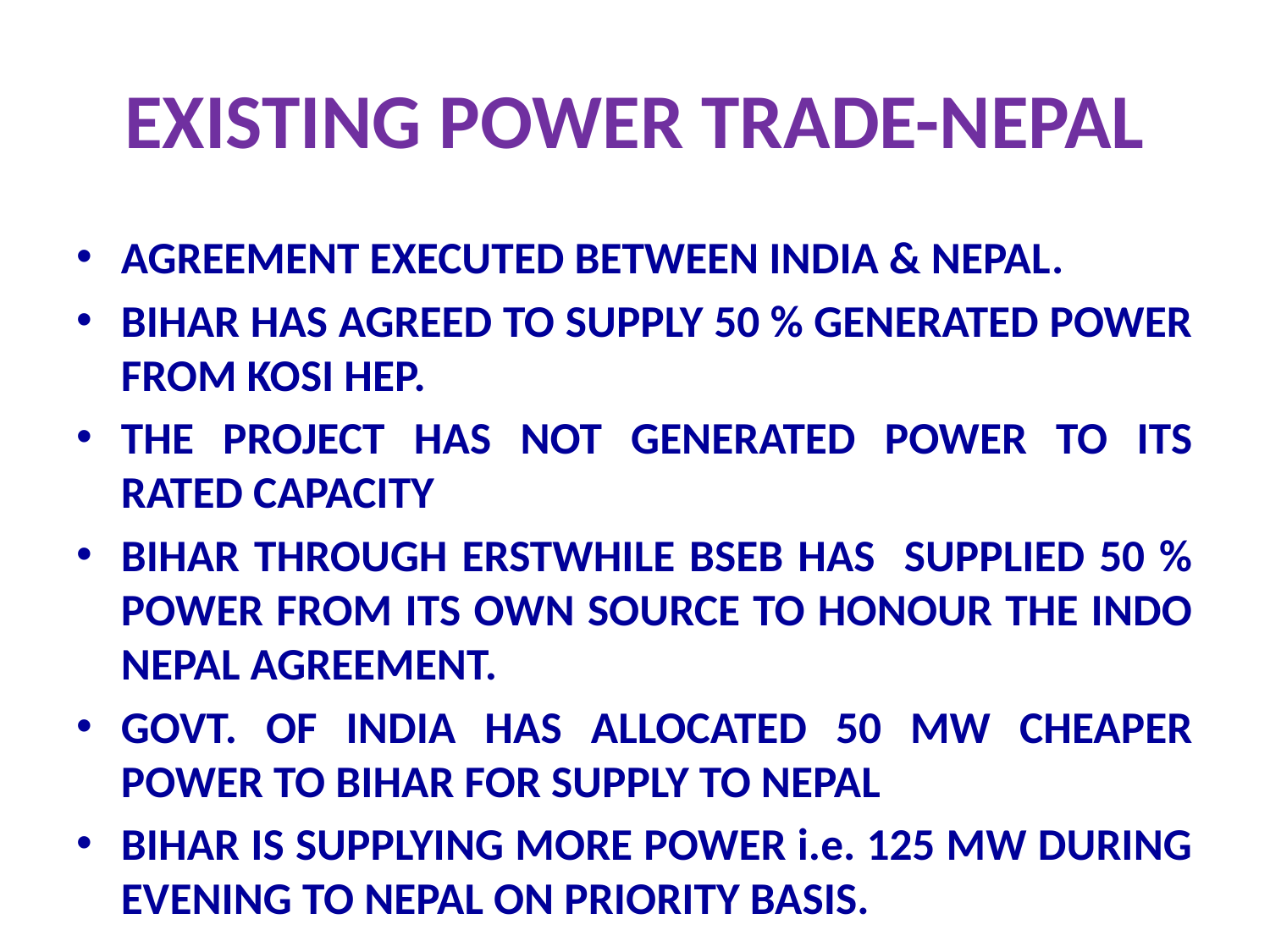

# EXISTING POWER TRADE-NEPAL
AGREEMENT EXECUTED BETWEEN INDIA & NEPAL.
BIHAR HAS AGREED TO SUPPLY 50 % GENERATED POWER FROM KOSI HEP.
THE PROJECT HAS NOT GENERATED POWER TO ITS RATED CAPACITY
BIHAR THROUGH ERSTWHILE BSEB HAS  SUPPLIED 50 % POWER FROM ITS OWN SOURCE TO HONOUR THE INDO NEPAL AGREEMENT.
GOVT. OF INDIA HAS ALLOCATED 50 MW CHEAPER POWER TO BIHAR FOR SUPPLY TO NEPAL
BIHAR IS SUPPLYING MORE POWER i.e. 125 MW DURING EVENING TO NEPAL ON PRIORITY BASIS.